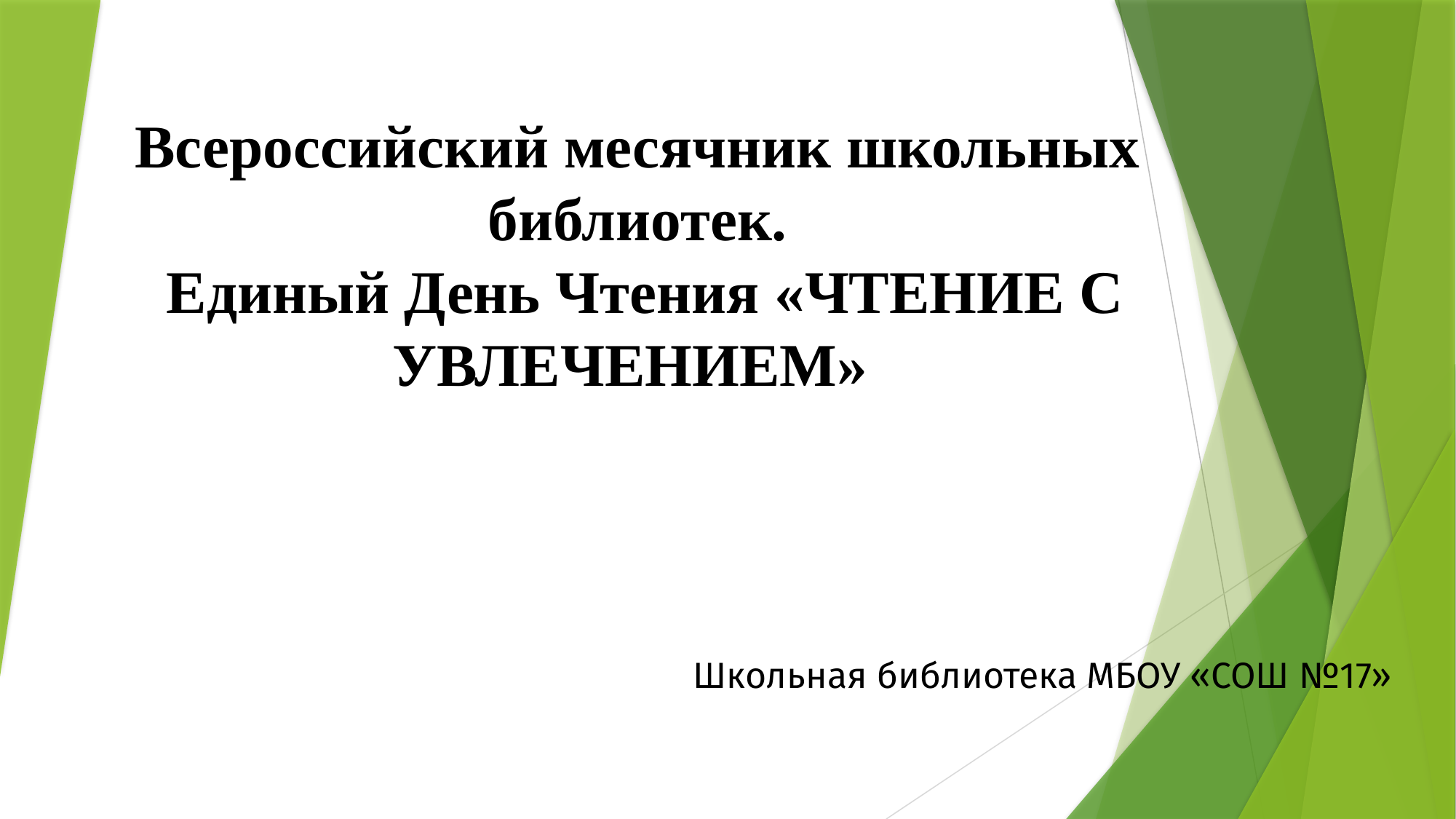

# Всероссийский месячник школьных библиотек. Единый День Чтения «ЧТЕНИЕ С УВЛЕЧЕНИЕМ»
Школьная библиотека МБОУ «СОШ №17»